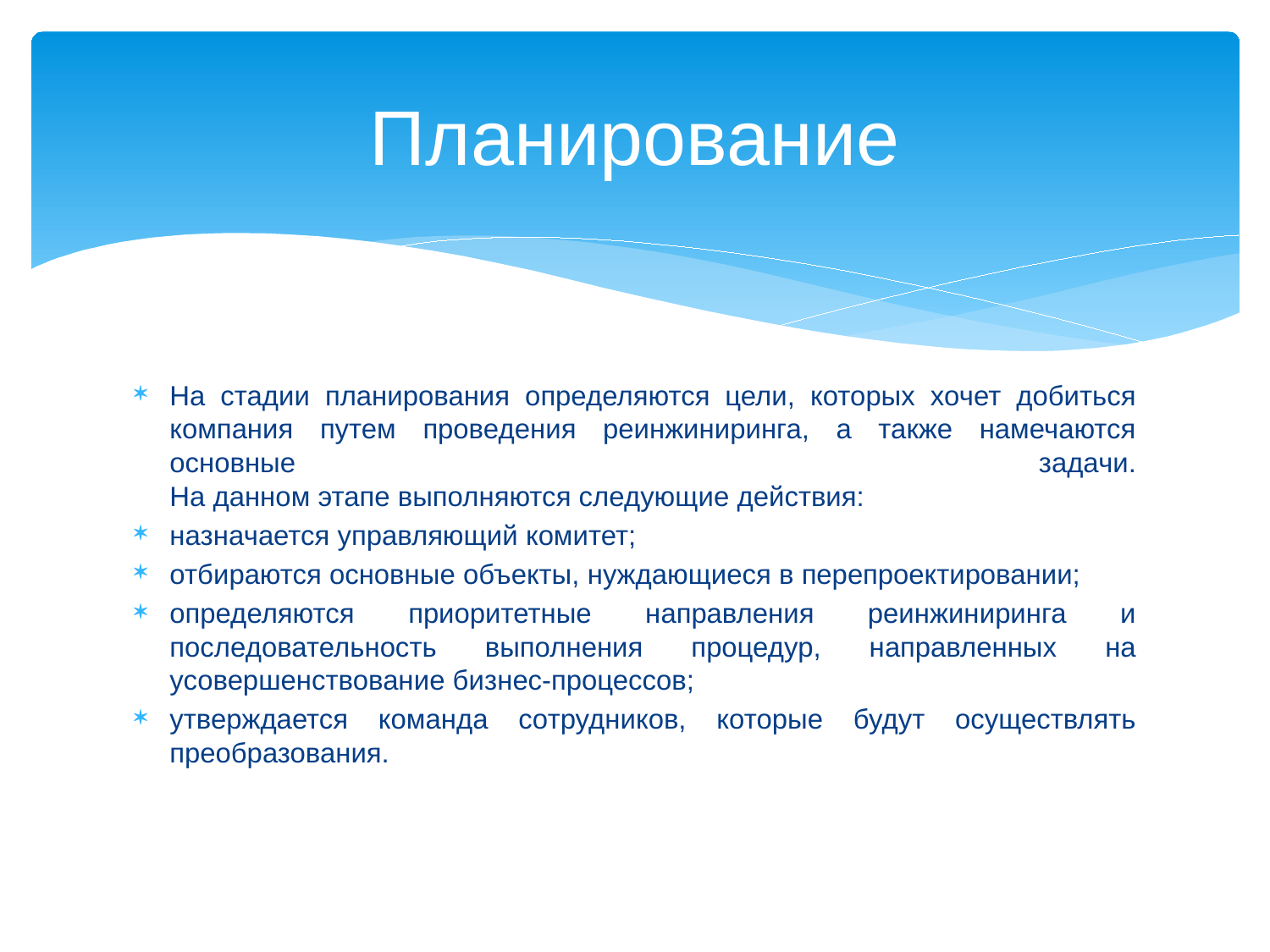

# Планирование
На стадии планирования определяются цели, которых хочет добиться компания путем проведения реинжиниринга, а также намечаются основные задачи.
На данном этапе выполняются следующие действия:
назначается управляющий комитет;
отбираются основные объекты, нуждающиеся в перепроектировании;
определяются приоритетные направления реинжиниринга и последовательность выполнения процедур, направленных на усовершенствование бизнес-процессов;
утверждается команда сотрудников, которые будут осуществлять преобразования.